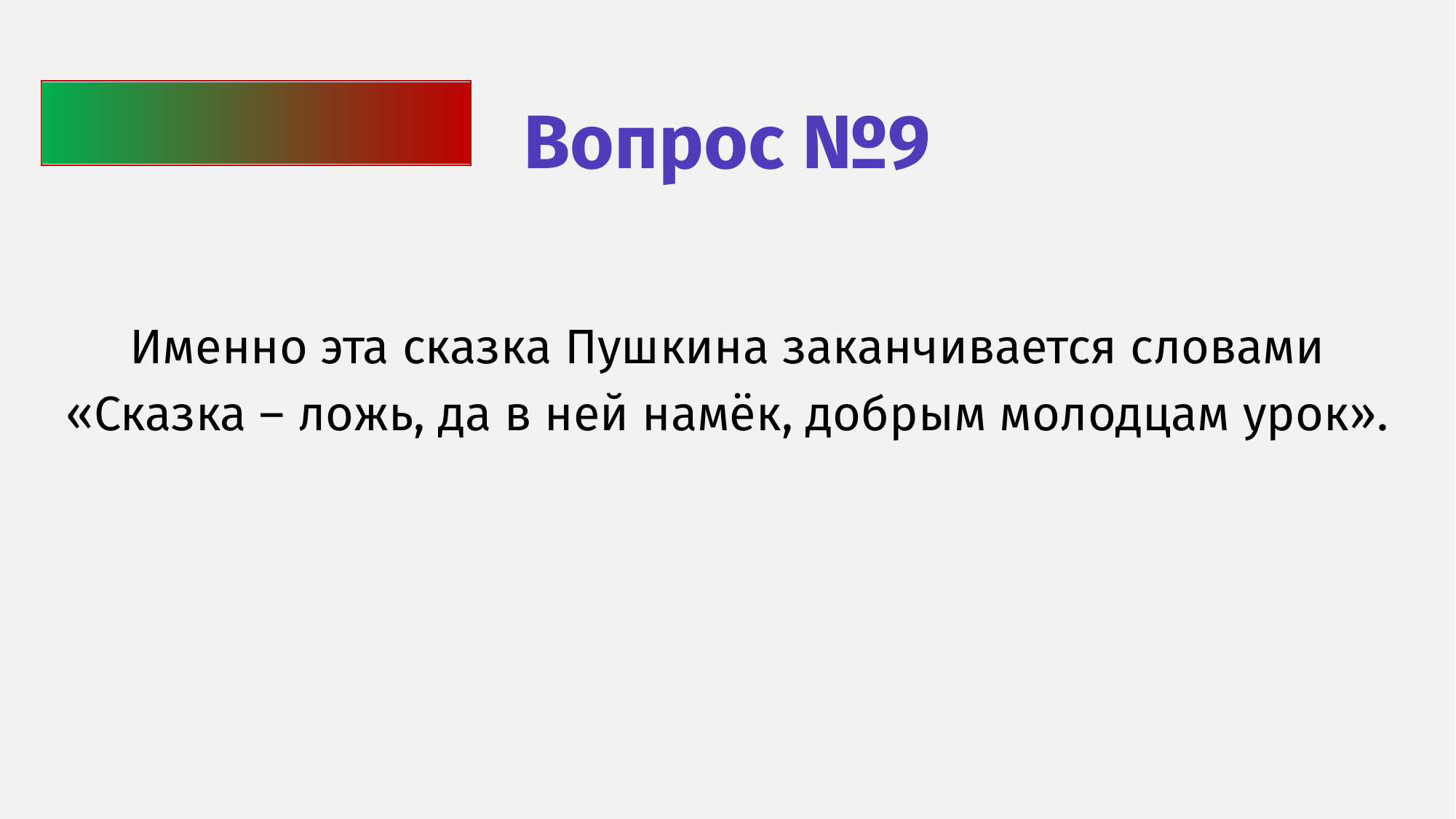

Вопрос №9
Именно эта сказка Пушкина заканчивается словами «Сказка – ложь, да в ней намёк, добрым молодцам урок».